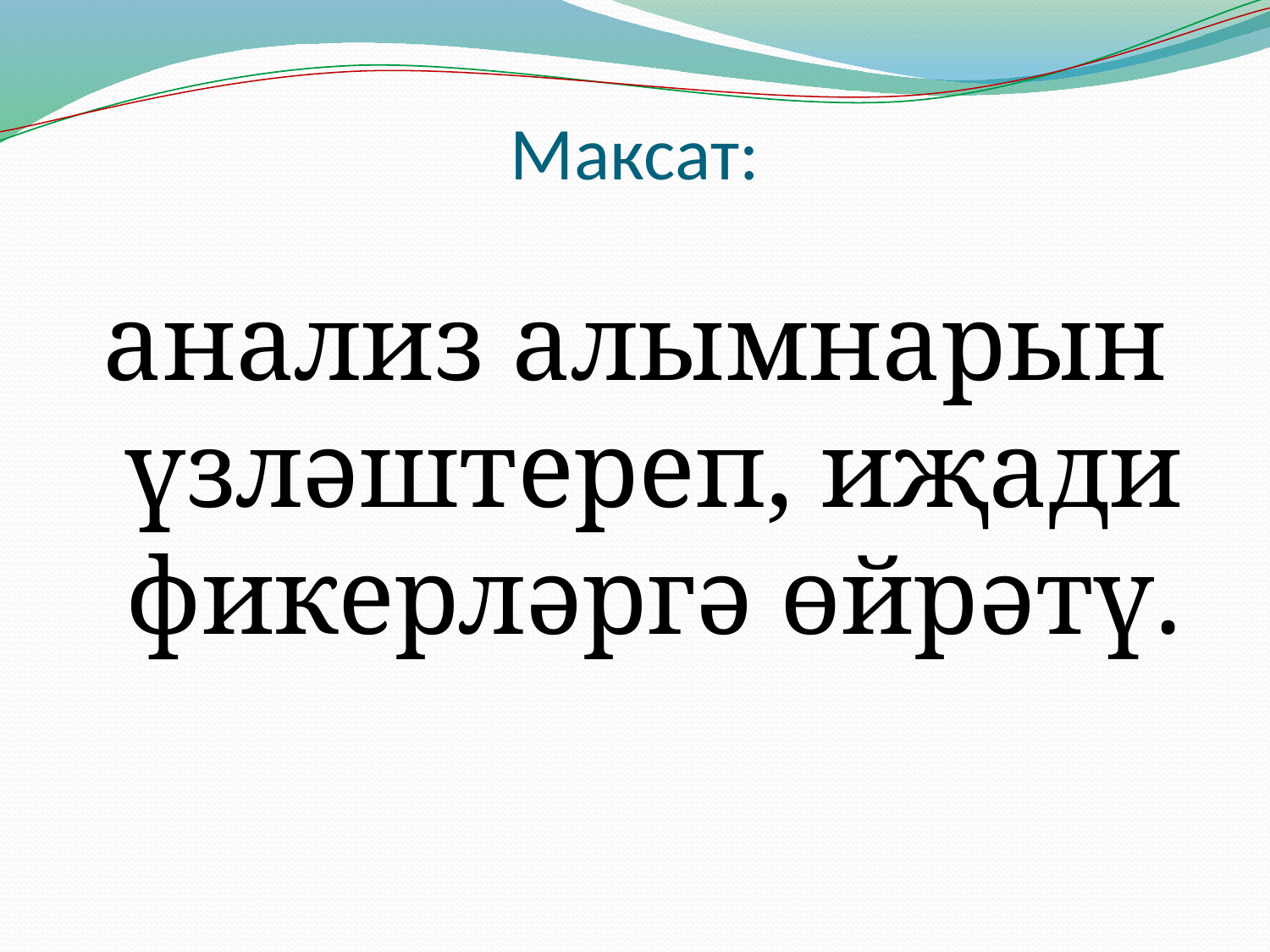

# Максат:
анализ алымнарын үзләштереп, иҗади фикерләргә өйрәтү.